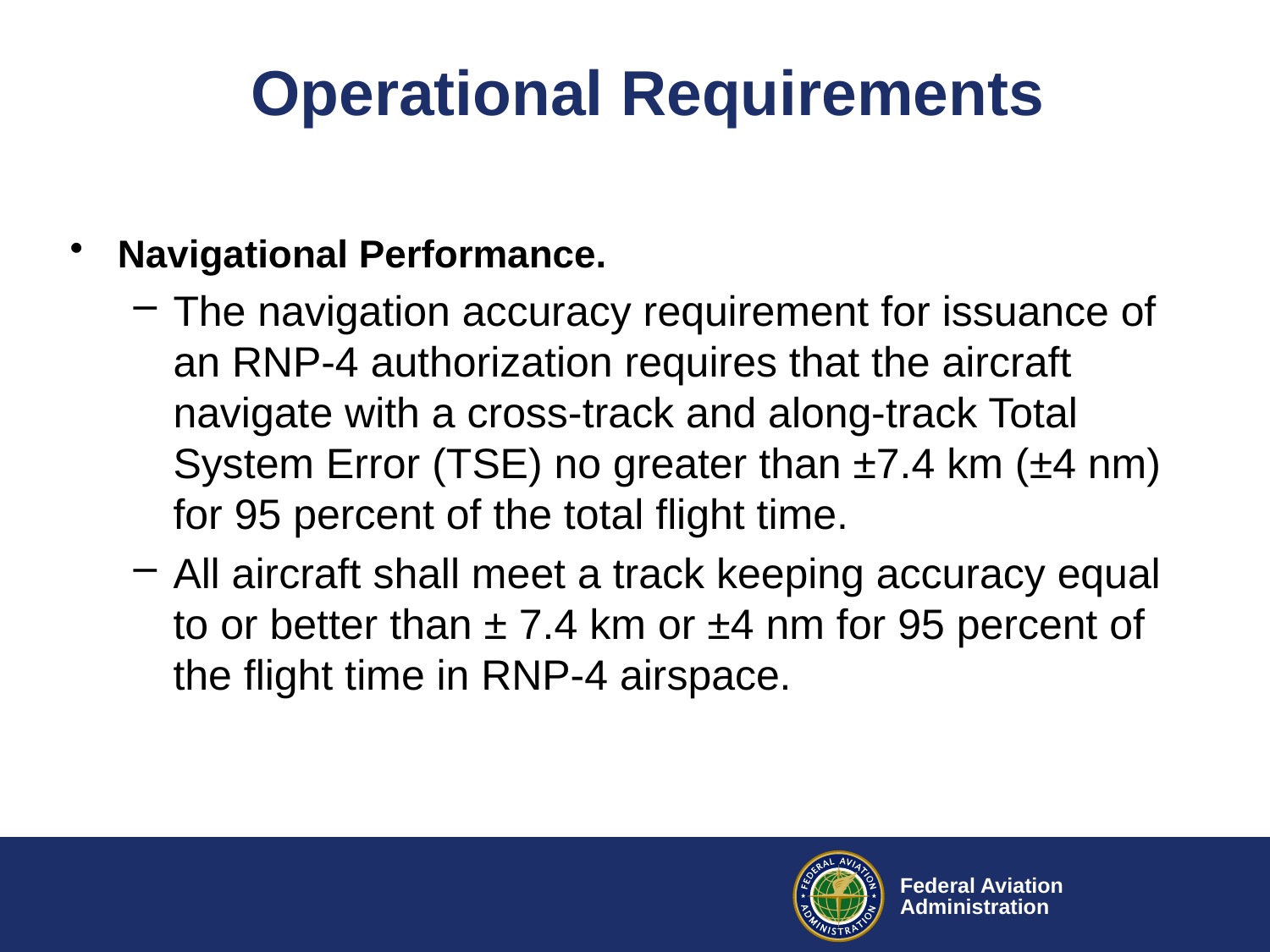

# Operational Requirements

Navigational Performance.
The navigation accuracy requirement for issuance of an RNP-4 authorization requires that the aircraft navigate with a cross-track and along-track Total System Error (TSE) no greater than ±7.4 km (±4 nm) for 95 percent of the total flight time.
All aircraft shall meet a track keeping accuracy equal to or better than ± 7.4 km or ±4 nm for 95 percent of the flight time in RNP-4 airspace.